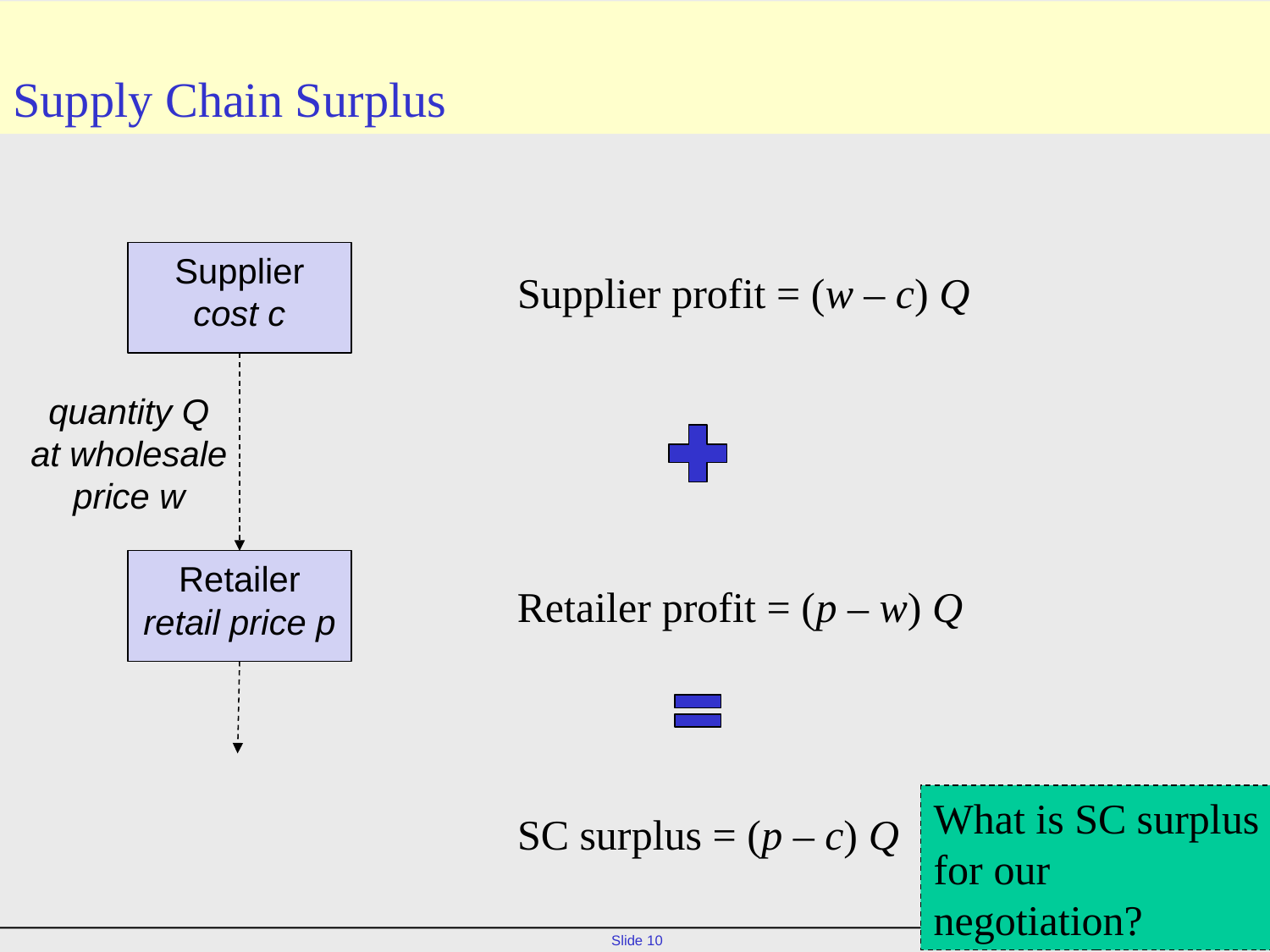

# Supply Chain Surplus
Supplier
cost c
Supplier profit = (w – c) Q
quantity Q
at wholesale
price w

Retailer
retail price p
Retailer profit = (p – w) Q

What is SC surplus
for our negotiation?
SC surplus = (p – c) Q